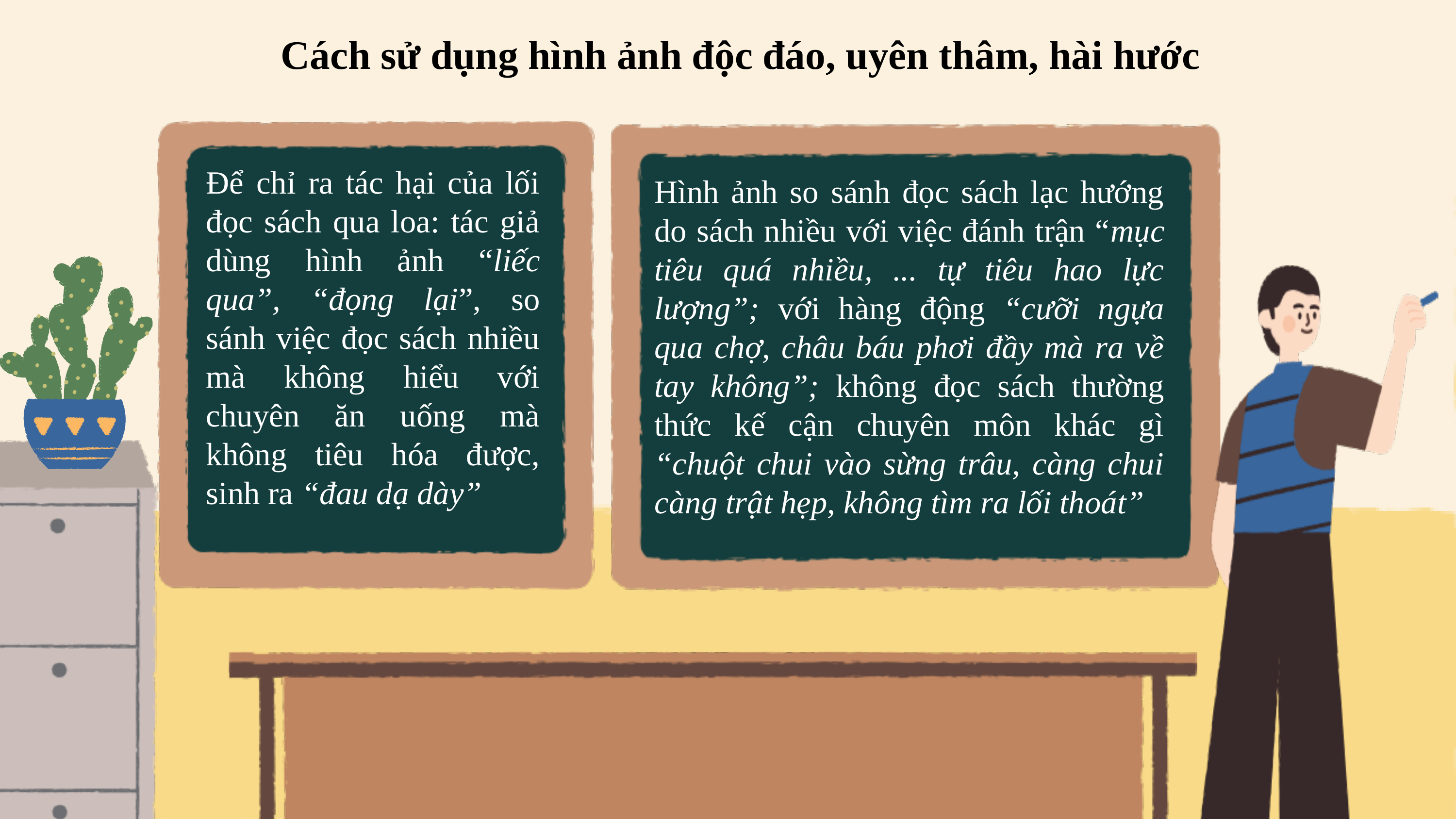

Cách sử dụng hình ảnh độc đáo, uyên thâm, hài hước

Để chỉ ra tác hại của lối đọc sách qua loa: tác giả dùng hình ảnh “liếc qua”, “đọng lại”, so sánh việc đọc sách nhiều mà không hiểu với chuyên ăn uống mà không tiêu hóa được, sinh ra “đau dạ dày”
Hình ảnh so sánh đọc sách lạc hướng do sách nhiều với việc đánh trận “mục tiêu quá nhiều, ... tự tiêu hao lực lượng”; với hàng động “cưỡi ngựa qua chợ, châu báu phơi đầy mà ra về tay không”; không đọc sách thường thức kế cận chuyên môn khác gì “chuột chui vào sừng trâu, càng chui càng trật hẹp, không tìm ra lối thoát”